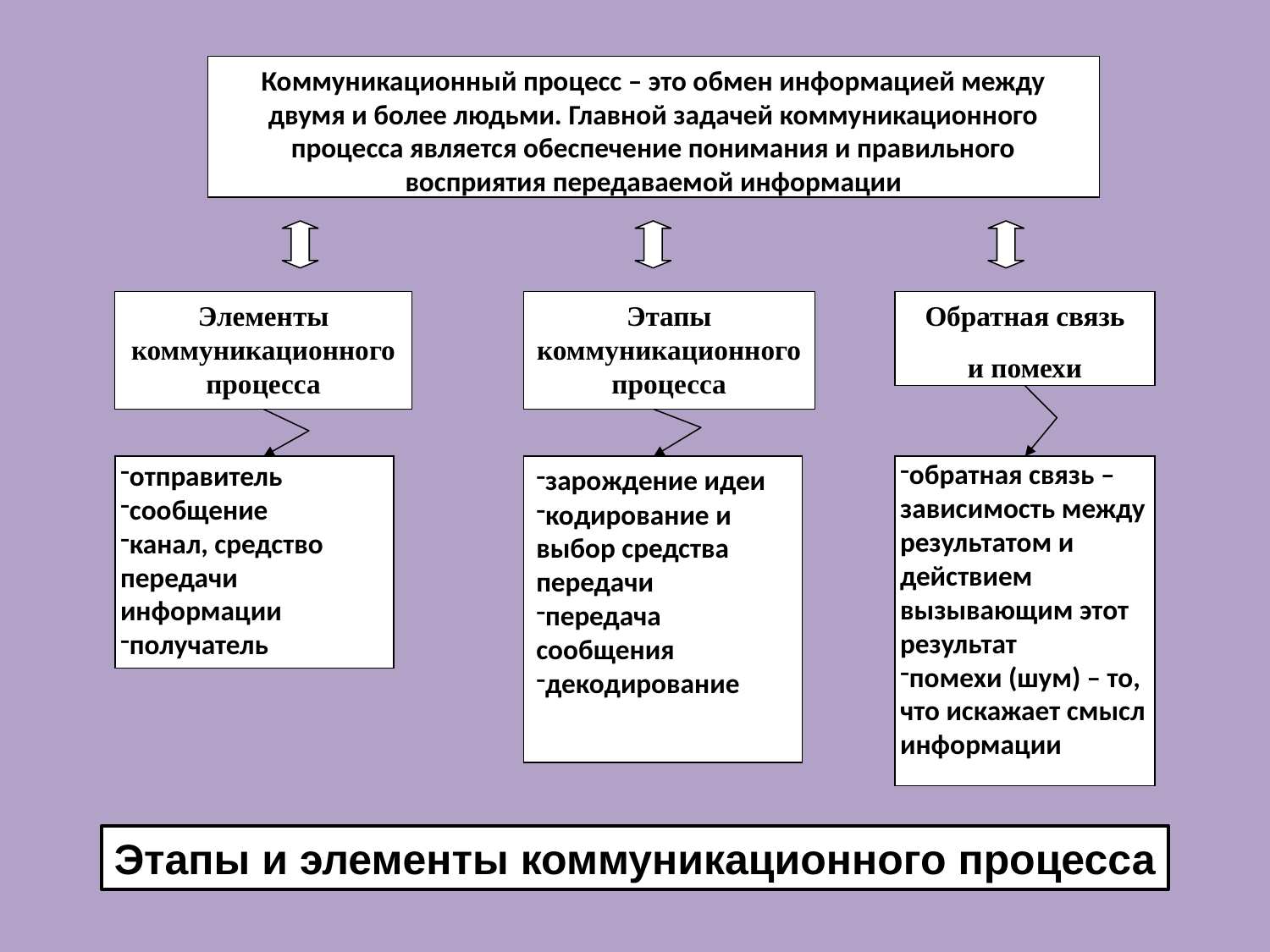

Коммуникационный процесс – это обмен информацией между двумя и более людьми. Главной задачей коммуникационного процесса является обеспечение понимания и правильного восприятия передаваемой информации

Элементы коммуникационного процесса
Этапы коммуникационного процесса
Обратная связь
и помехи

отправитель
сообщение
канал, средство  передачи информации
получатель
зарождение идеи
кодирование и выбор средства передачи
передача сообщения
декодирование
обратная связь – зависимость между результатом и действием вызывающим этот результат
помехи (шум) – то, что искажает смысл информации
Этапы и элементы коммуникационного процесса